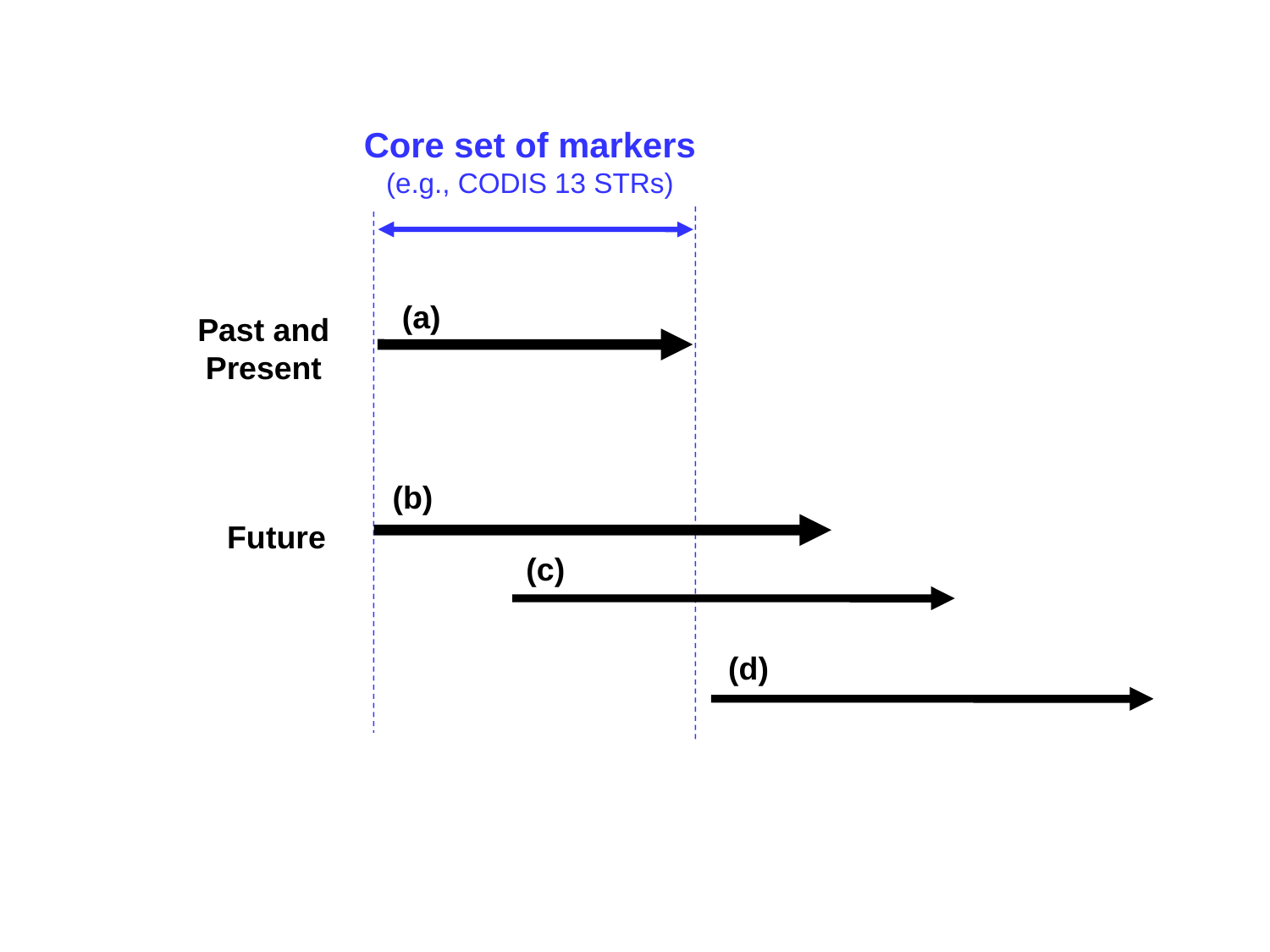

# Possible scenarios for extending sets of genetic markers to be used in national DNA databases
Core set of markers
(e.g., CODIS 13 STRs)

(a)
Past and Present

(b)
Future

(c)

(d)